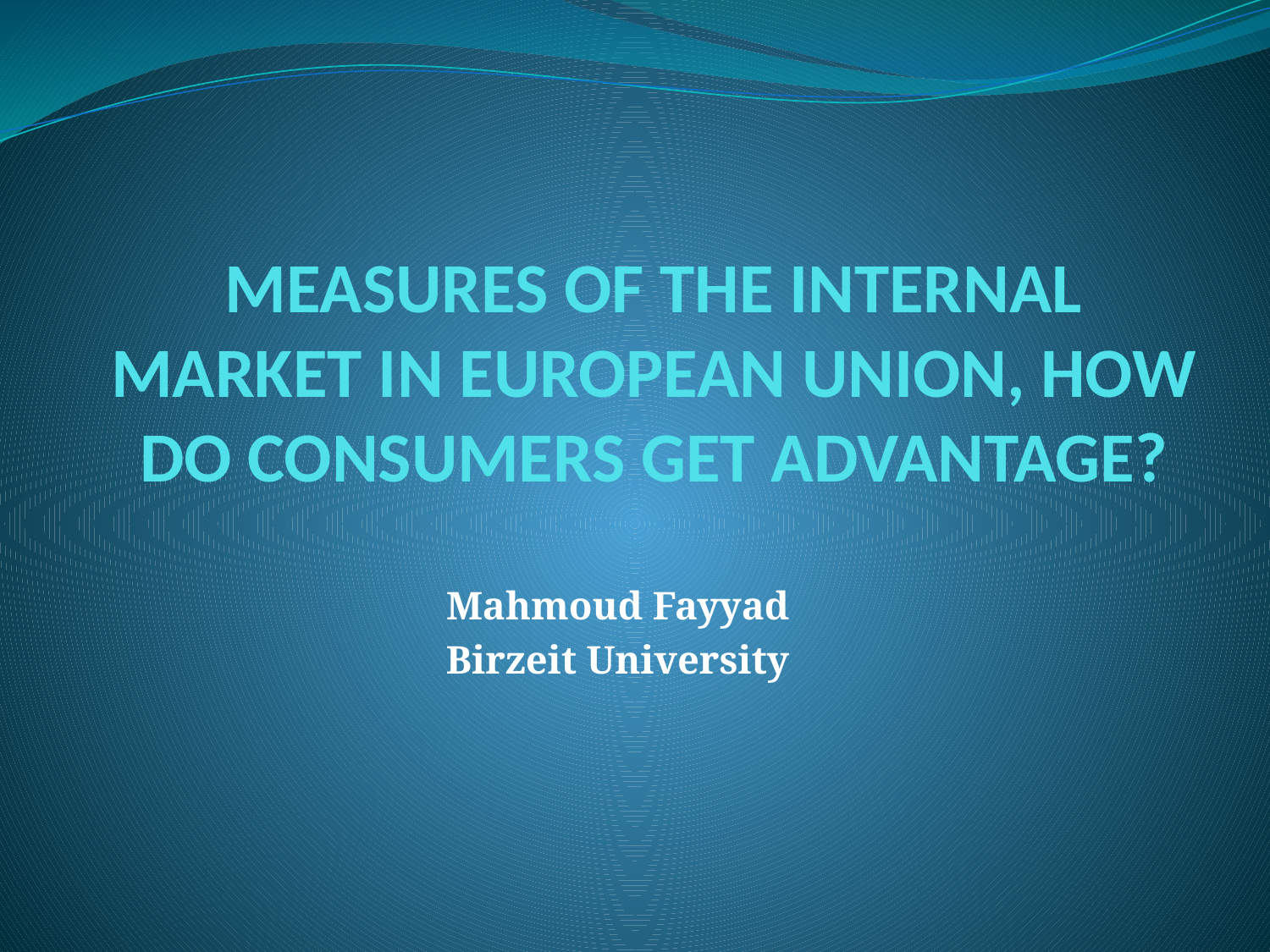

# MEASURES OF THE INTERNAL MARKET IN EUROPEAN UNION, HOW DO CONSUMERS GET ADVANTAGE?

Mahmoud Fayyad
Birzeit University